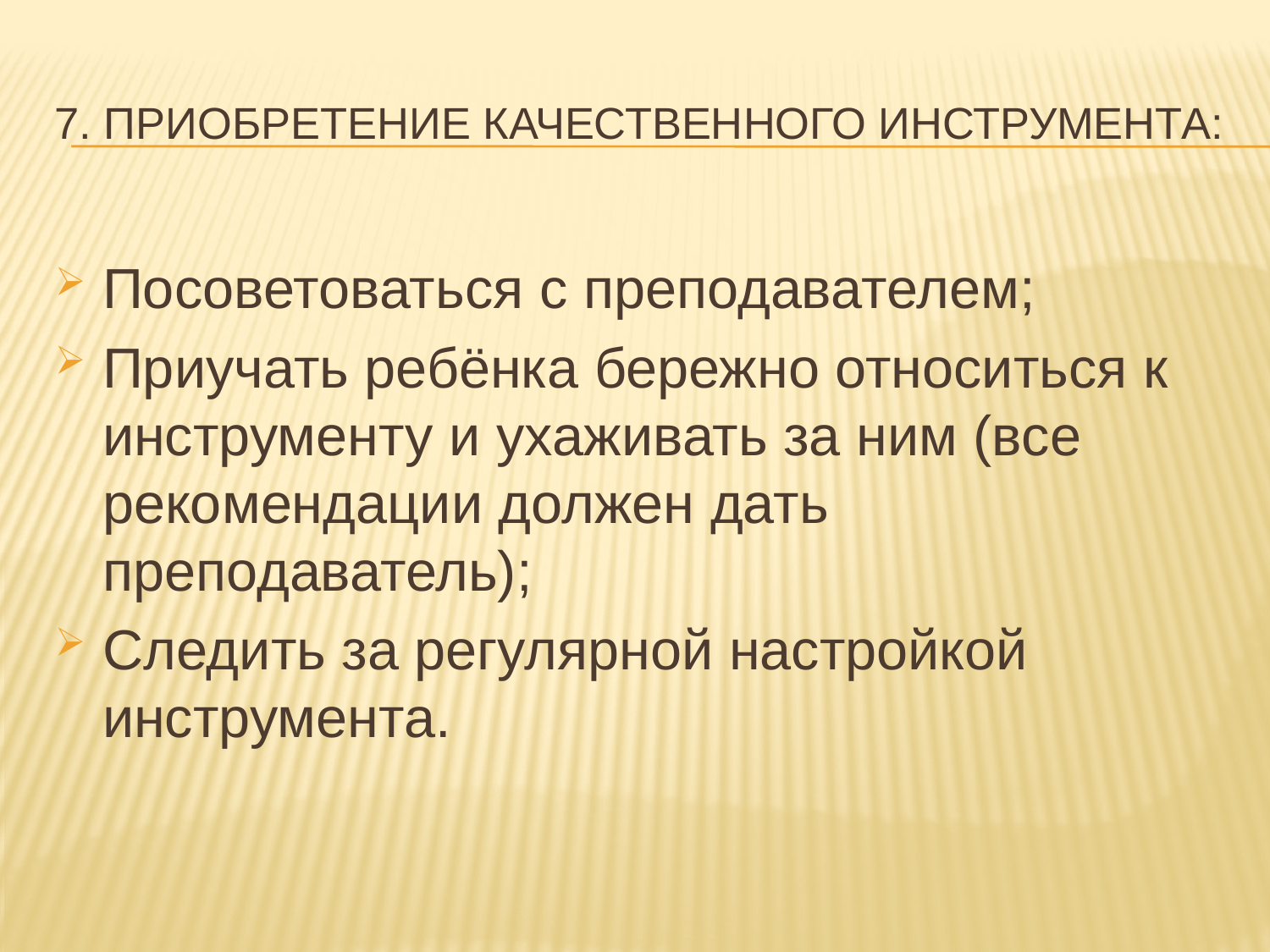

# 7. Приобретение качественного инструмента:
Посоветоваться с преподавателем;
Приучать ребёнка бережно относиться к инструменту и ухаживать за ним (все рекомендации должен дать преподаватель);
Следить за регулярной настройкой инструмента.